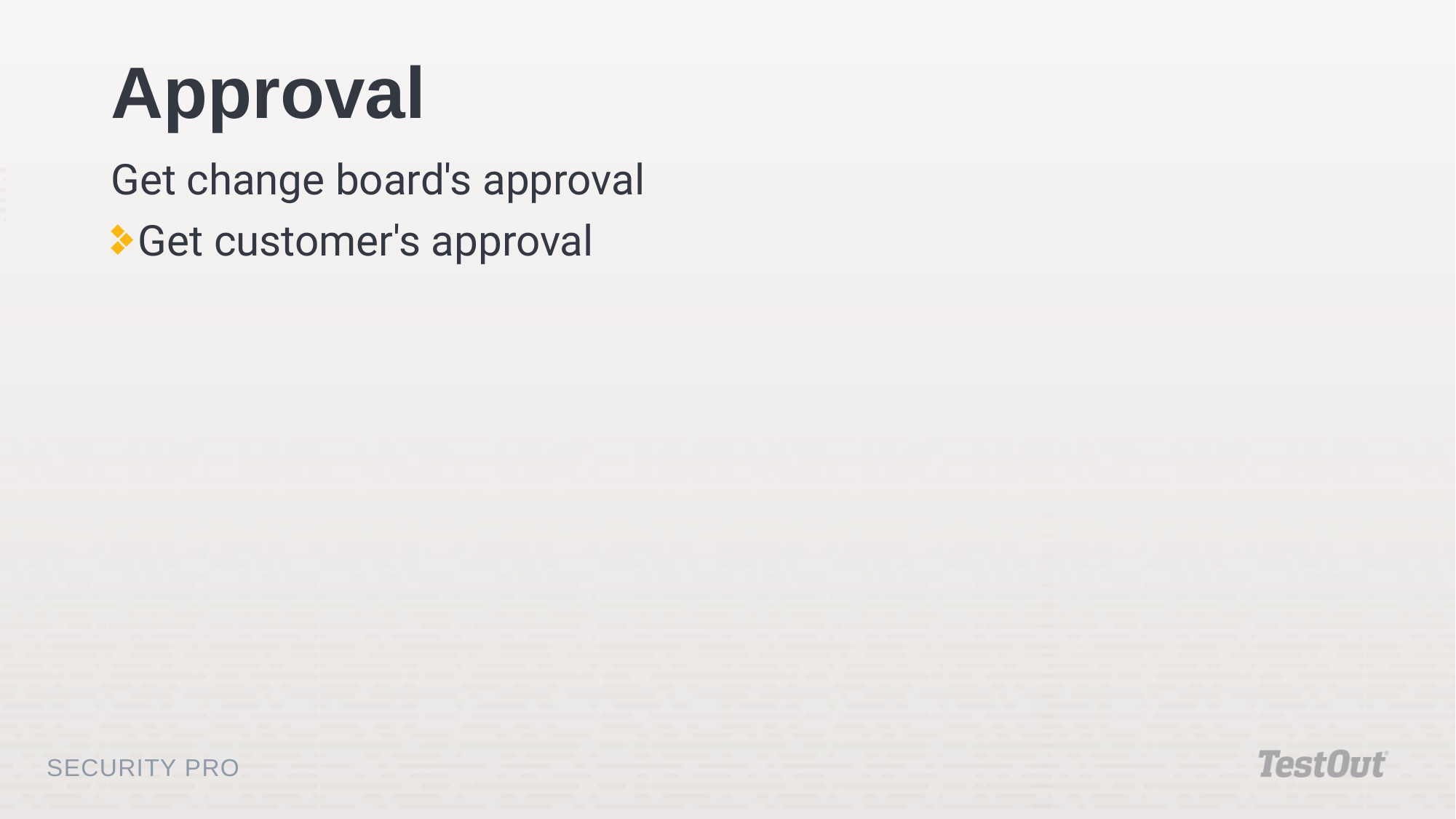

# Approval
Get change board's approval
Get customer's approval
Security Pro